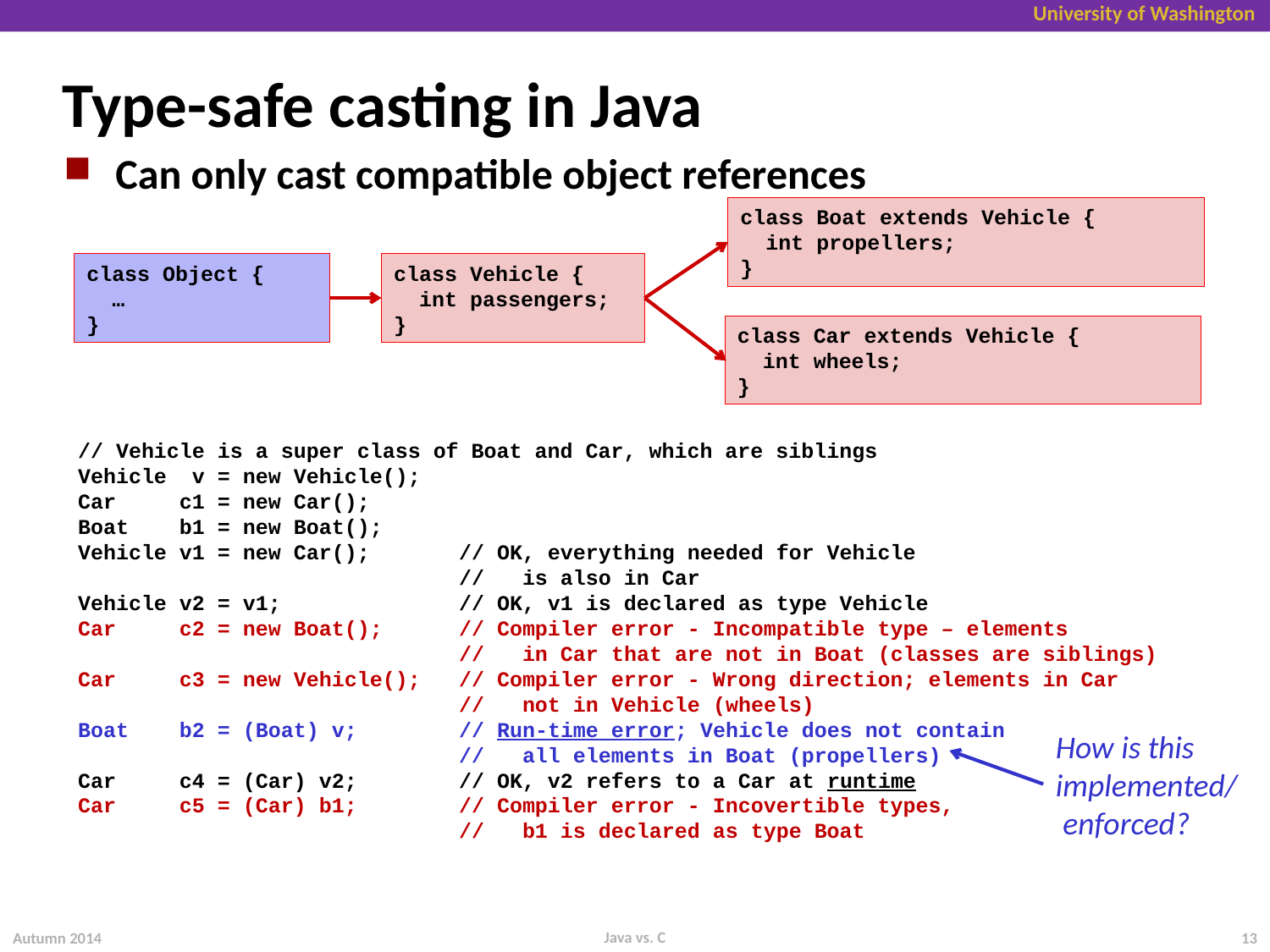

# Type-safe casting in Java
Can only cast compatible object references
class Boat extends Vehicle {
  int propellers;
}
class Object {
  …
}
class Vehicle {
  int passengers;
}
class Car extends Vehicle {
  int wheels;
}
// Vehicle is a super class of Boat and Car, which are siblings
Vehicle  v = new Vehicle();
Car     c1 = new Car();
Boat    b1 = new Boat();
Vehicle v1 = new Car(); 	// OK, everything needed for Vehicle
			//   is also in Car
Vehicle v2 = v1; 		// OK, v1 is declared as type Vehicle
Car     c2 = new Boat(); 	// Compiler error - Incompatible type – elements
			//   in Car that are not in Boat (classes are siblings)
Car     c3 = new Vehicle(); 	// Compiler error - Wrong direction; elements in Car
			//   not in Vehicle (wheels)
Boat    b2 = (Boat) v; 	// Run-time error; Vehicle does not contain
			//   all elements in Boat (propellers)
Car     c4 = (Car) v2; 	// OK, v2 refers to a Car at runtime
Car     c5 = (Car) b1; 	// Compiler error - Incovertible types,
                              //   b1 is declared as type Boat
How is this
implemented/
 enforced?
Java vs. C
Autumn 2014
13